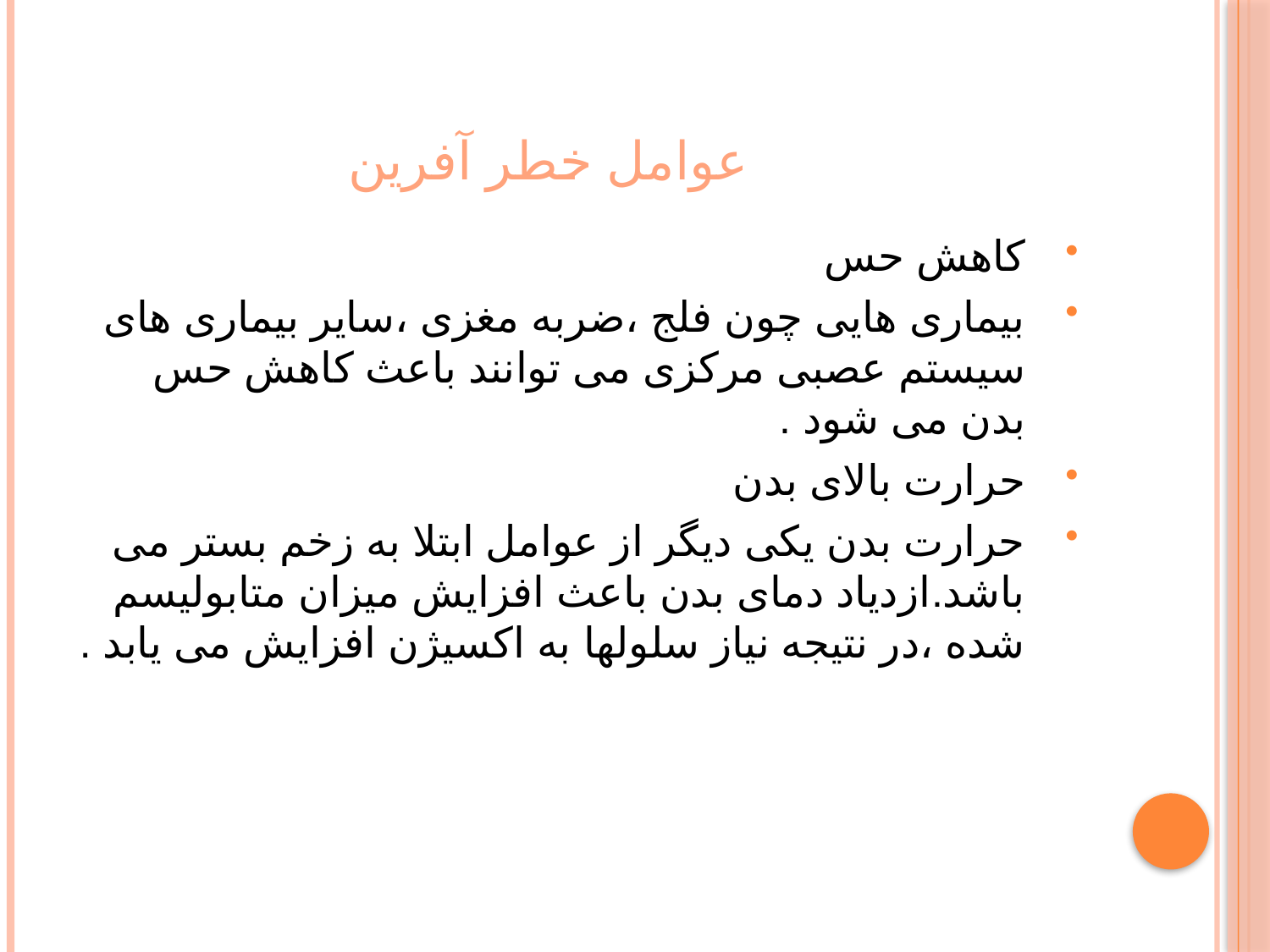

# عوامل خطر آفرین
کاهش حس
بیماری هایی چون فلج ،ضربه مغزی ،سایر بیماری های سیستم عصبی مرکزی می توانند باعث کاهش حس بدن می شود .
حرارت بالای بدن
حرارت بدن یکی دیگر از عوامل ابتلا به زخم بستر می باشد.ازدیاد دمای بدن باعث افزایش میزان متابولیسم شده ،در نتیجه نیاز سلولها به اکسیژن افزایش می یابد .